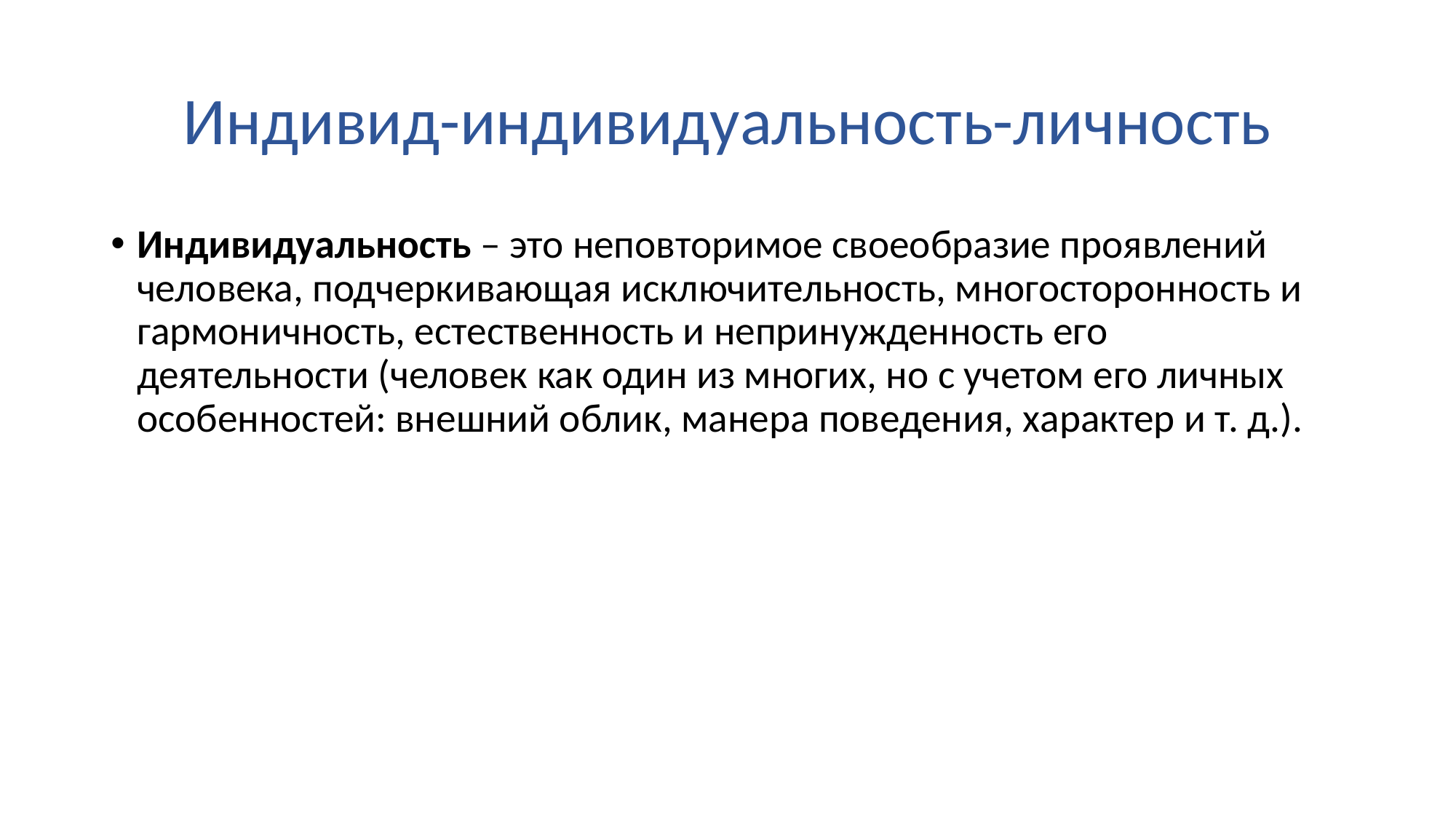

# Индивид-индивидуальность-личность
Индивидуальность – это неповторимое своеобразие проявлений человека, подчеркивающая исключительность, многосторонность и гармоничность, естественность и непринужденность его деятельности (человек как один из многих, но с учетом его личных особенностей: внешний облик, манера поведения, характер и т. д.).